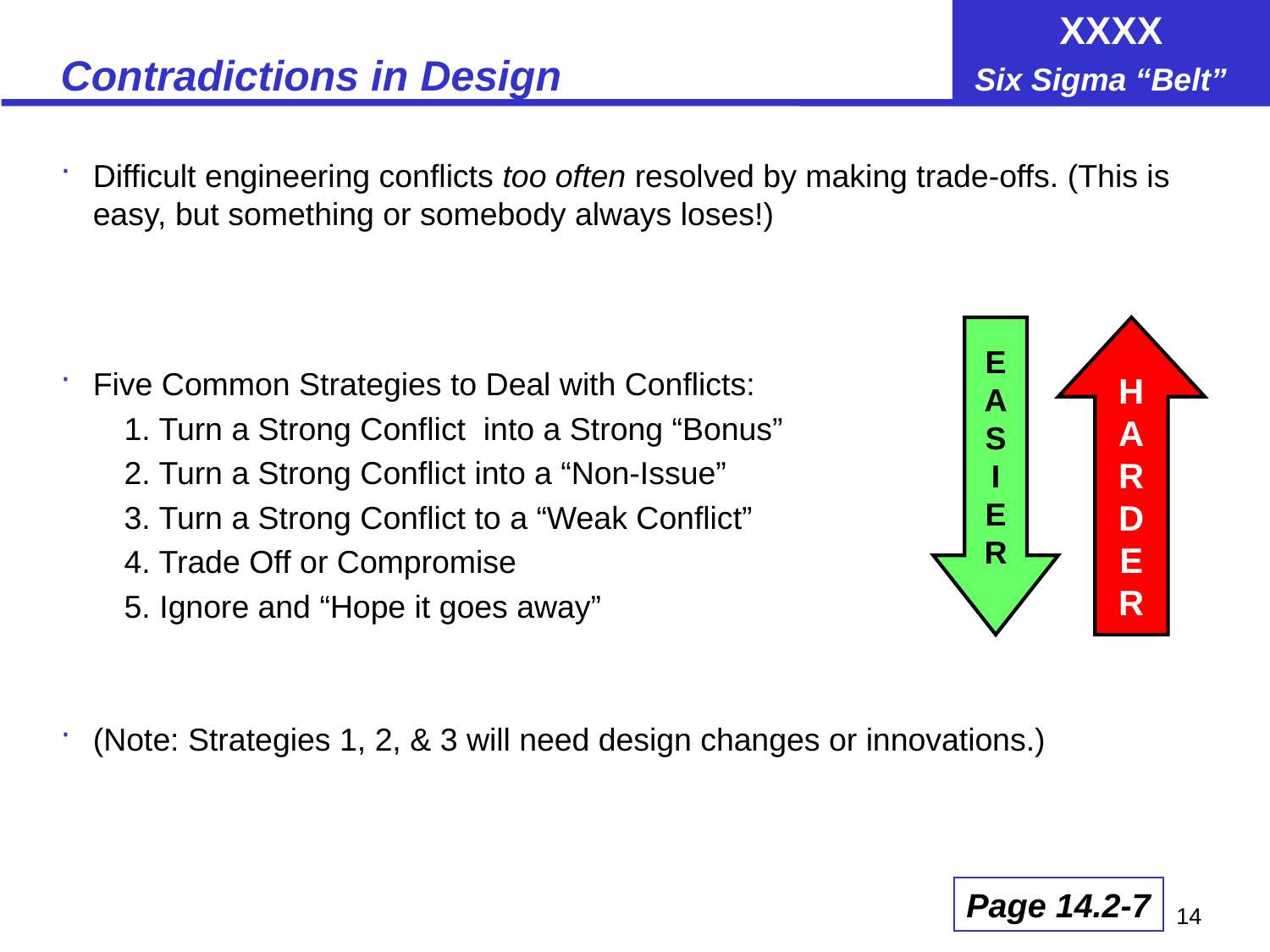

# Contradictions in Design
Difficult engineering conflicts too often resolved by making trade-offs. (This is easy, but something or somebody always loses!)

Five Common Strategies to Deal with Conflicts:
1. Turn a Strong Conflict  into a Strong “Bonus”
2. Turn a Strong Conflict into a “Non-Issue”
3. Turn a Strong Conflict to a “Weak Conflict”
4. Trade Off or Compromise
5. Ignore and “Hope it goes away”

(Note: Strategies 1, 2, & 3 will need design changes or innovations.)
E
A
S
I
E
R
H
A
R
D
E
R
Page 14.2-7